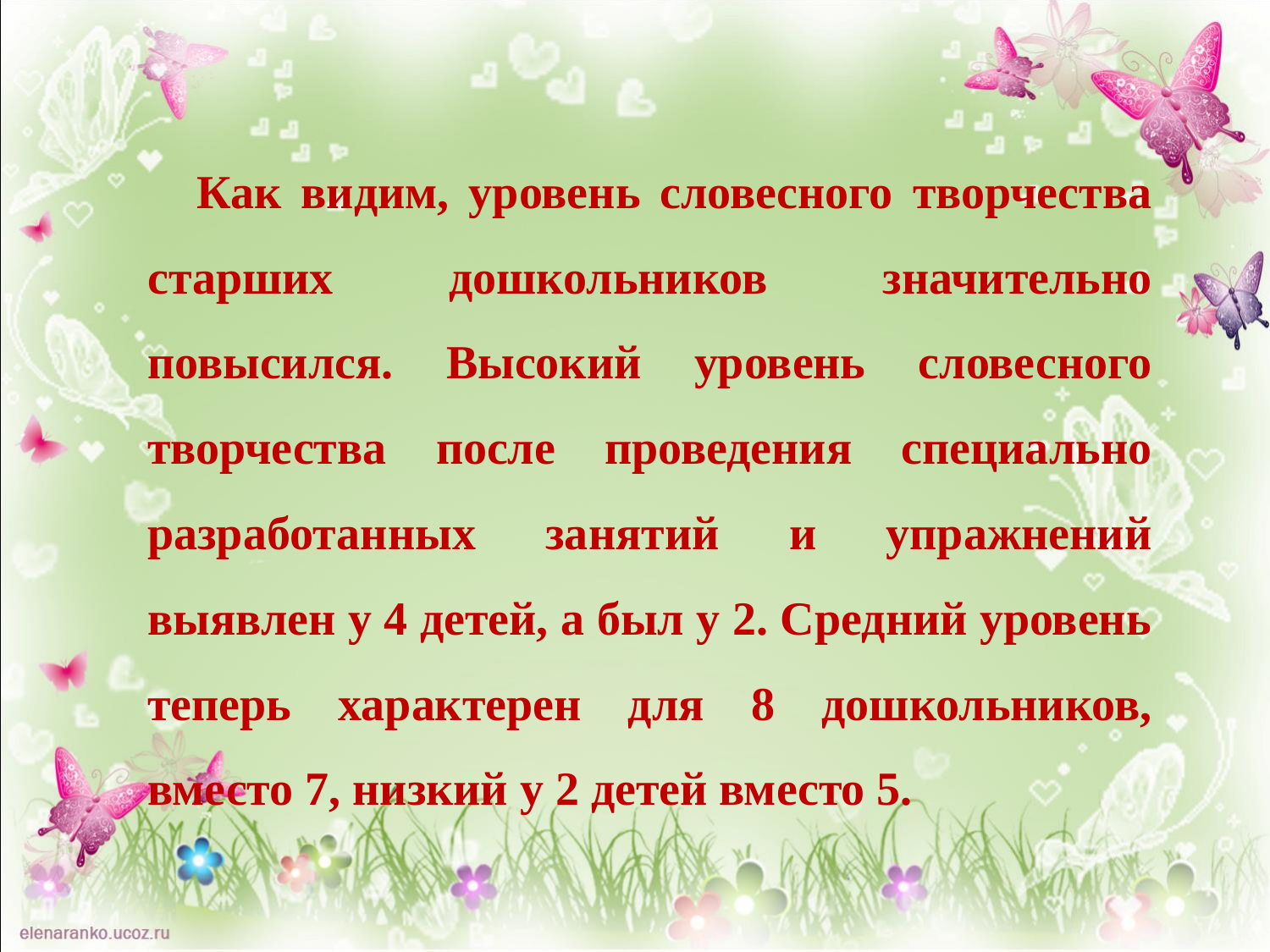

Как видим, уровень словесного творчества старших дошкольников значительно повысился. Высокий уровень словесного творчества после проведения специально разработанных занятий и упражнений выявлен у 4 детей, а был у 2. Средний уровень теперь характерен для 8 дошкольников, вместо 7, низкий у 2 детей вместо 5.